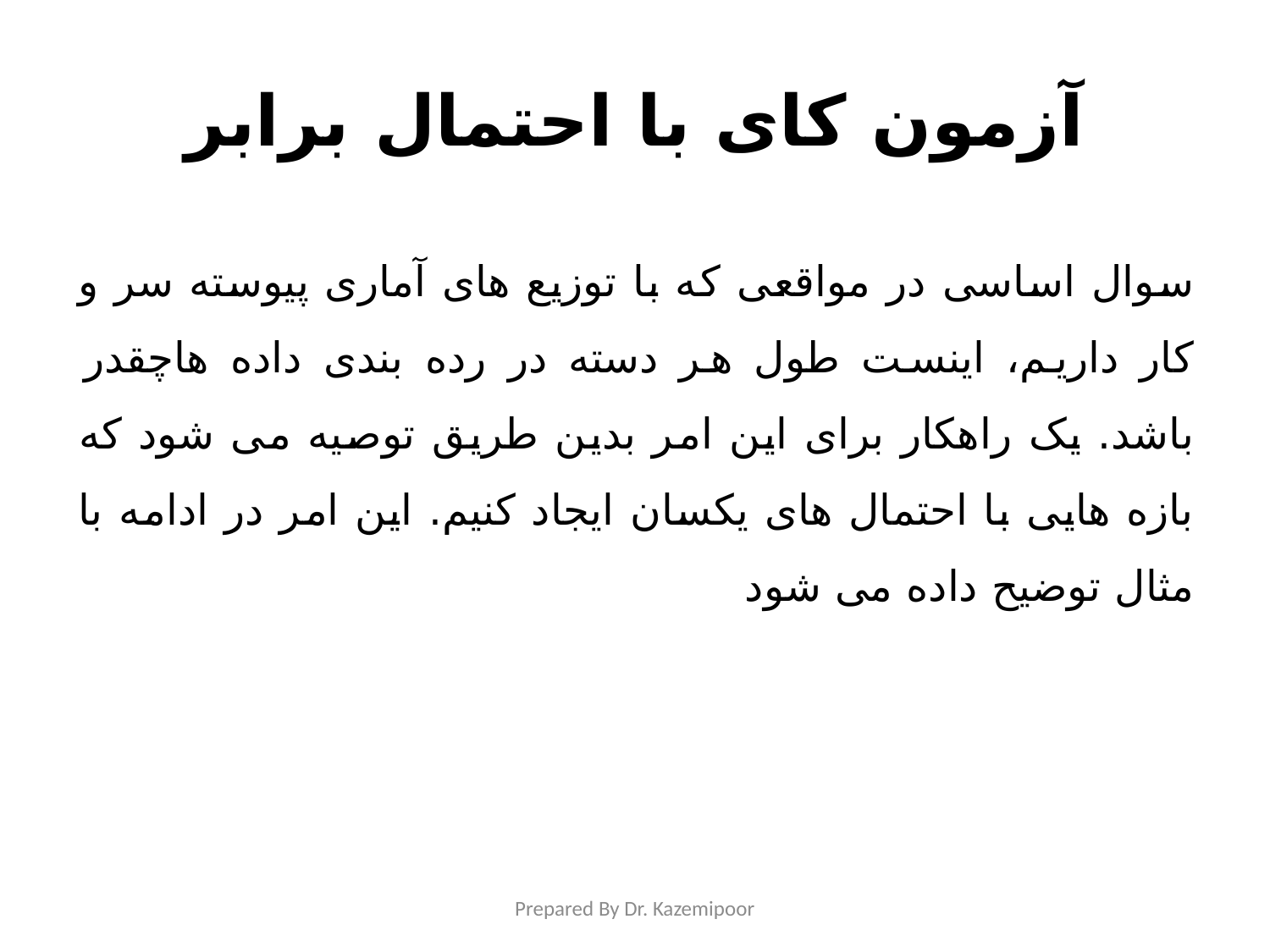

# آزمون کای با احتمال برابر
سوال اساسی در مواقعی که با توزیع های آماری پیوسته سر و کار داریم، اینست طول هر دسته در رده بندی داده هاچقدر باشد. یک راهکار برای این امر بدین طریق توصیه می شود که بازه هایی با احتمال های یکسان ایجاد کنیم. این امر در ادامه با مثال توضیح داده می شود
Prepared By Dr. Kazemipoor